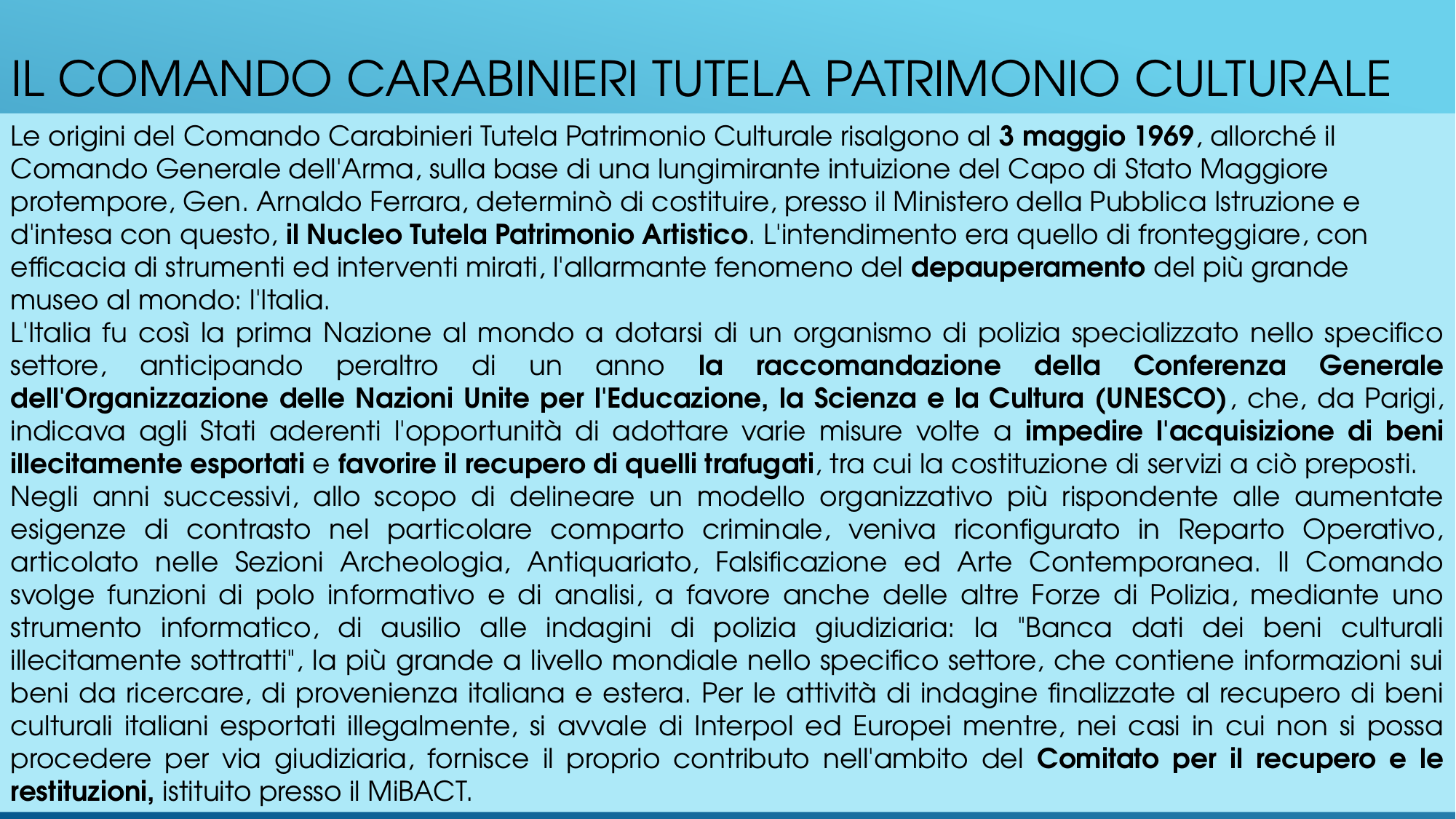

# Il Comando carabinieri tutela patrimonio culturale
Le origini del Comando Carabinieri Tutela Patrimonio Culturale risalgono al 3 maggio 1969, allorché il Comando Generale dell'Arma, sulla base di una lungimirante intuizione del Capo di Stato Maggiore protempore, Gen. Arnaldo Ferrara, determinò di costituire, presso il Ministero della Pubblica Istruzione e d'intesa con questo, il Nucleo Tutela Patrimonio Artistico. L'intendimento era quello di fronteggiare, con efficacia di strumenti ed interventi mirati, l'allarmante fenomeno del depauperamento del più grande museo al mondo: l'Italia.
L'Italia fu così la prima Nazione al mondo a dotarsi di un organismo di polizia specializzato nello specifico settore, anticipando peraltro di un anno la raccomandazione della Conferenza Generale dell'Organizzazione delle Nazioni Unite per l'Educazione, la Scienza e la Cultura (UNESCO), che, da Parigi, indicava agli Stati aderenti l'opportunità di adottare varie misure volte a impedire l'acquisizione di beni illecitamente esportati e favorire il recupero di quelli trafugati, tra cui la costituzione di servizi a ciò preposti.
Negli anni successivi, allo scopo di delineare un modello organizzativo più rispondente alle aumentate esigenze di contrasto nel particolare comparto criminale, veniva riconfigurato in Reparto Operativo, articolato nelle Sezioni Archeologia, Antiquariato, Falsificazione ed Arte Contemporanea. Il Comando svolge funzioni di polo informativo e di analisi, a favore anche delle altre Forze di Polizia, mediante uno strumento informatico, di ausilio alle indagini di polizia giudiziaria: la "Banca dati dei beni culturali illecitamente sottratti", la più grande a livello mondiale nello specifico settore, che contiene informazioni sui beni da ricercare, di provenienza italiana e estera. Per le attività di indagine finalizzate al recupero di beni culturali italiani esportati illegalmente, si avvale di Interpol ed Europei mentre, nei casi in cui non si possa procedere per via giudiziaria, fornisce il proprio contributo nell'ambito del Comitato per il recupero e le restituzioni, istituito presso il MiBACT.